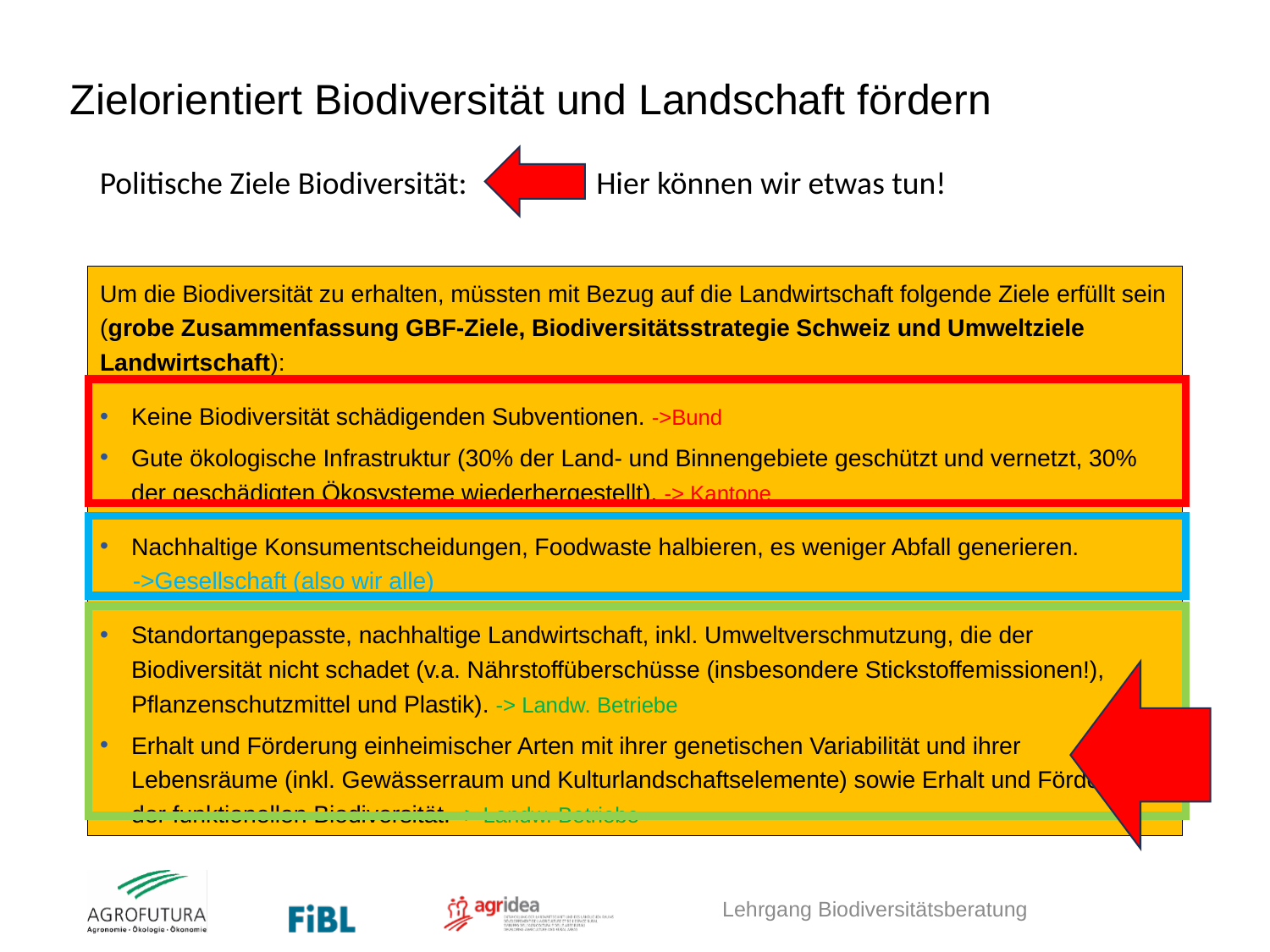

Zielorientiert Biodiversität und Landschaft fördern

Politische Ziele Biodiversität:                  Hier können wir etwas tun!
Um die Biodiversität zu erhalten, müssten mit Bezug auf die Landwirtschaft folgende Ziele erfüllt sein (grobe Zusammenfassung GBF-Ziele, Biodiversitätsstrategie Schweiz und Umweltziele Landwirtschaft):
Keine Biodiversität schädigenden Subventionen. ->Bund
Gute ökologische Infrastruktur (30% der Land- und Binnengebiete geschützt und vernetzt, 30% der geschädigten Ökosysteme wiederhergestellt). -> Kantone
Nachhaltige Konsumentscheidungen, Foodwaste halbieren, es weniger Abfall generieren.
     ->Gesellschaft (also wir alle)
Standortangepasste, nachhaltige Landwirtschaft, inkl. Umweltverschmutzung, die der Biodiversität nicht schadet (v.a. Nährstoffüberschüsse (insbesondere Stickstoffemissionen!), Pflanzenschutzmittel und Plastik). -> Landw. Betriebe
Erhalt und Förderung einheimischer Arten mit ihrer genetischen Variabilität und ihrer Lebensräume (inkl. Gewässerraum und Kulturlandschaftselemente) sowie Erhalt und Förderung der funktionellen Biodiversität. -> Landw. Betriebe

Lehrgang Biodiversitätsberatung